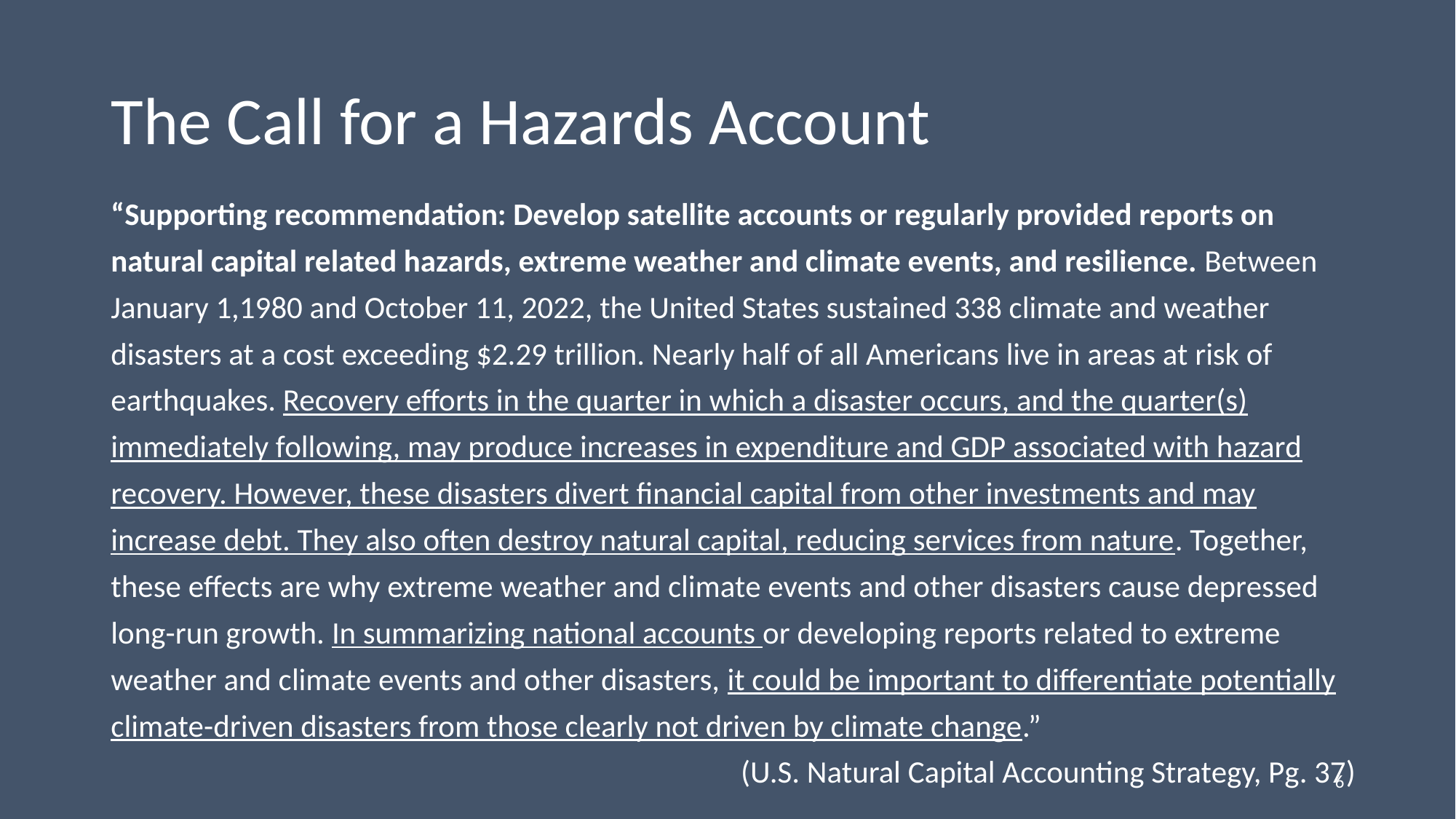

# The Call for a Hazards Account
“Supporting recommendation: Develop satellite accounts or regularly provided reports on natural capital related hazards, extreme weather and climate events, and resilience. Between January 1,1980 and October 11, 2022, the United States sustained 338 climate and weather disasters at a cost exceeding $2.29 trillion. Nearly half of all Americans live in areas at risk of earthquakes. Recovery efforts in the quarter in which a disaster occurs, and the quarter(s) immediately following, may produce increases in expenditure and GDP associated with hazard recovery. However, these disasters divert financial capital from other investments and may increase debt. They also often destroy natural capital, reducing services from nature. Together, these effects are why extreme weather and climate events and other disasters cause depressed long-run growth. In summarizing national accounts or developing reports related to extreme weather and climate events and other disasters, it could be important to differentiate potentially climate-driven disasters from those clearly not driven by climate change.”
(U.S. Natural Capital Accounting Strategy, Pg. 37)
6